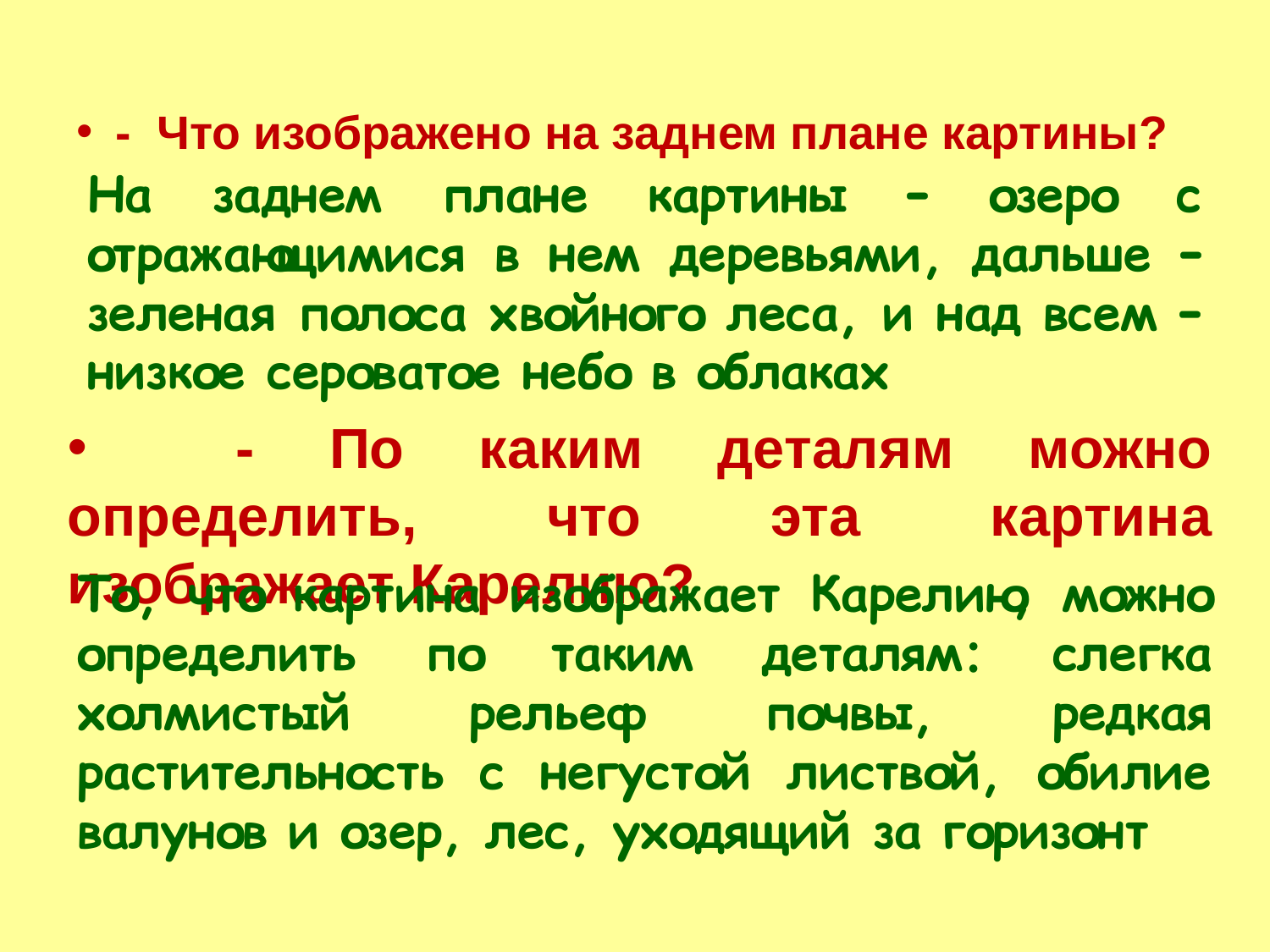

#
-  Что изображено на заднем плане картины?
На заднем плане картины – озеро с отражающимися в нем деревьями, дальше – зеленая полоса хвойного леса, и над всем – низкое сероватое небо в облаках
  - По каким деталям можно определить, что эта картина изображает Карелию?
То, что картина изображает Карелию, можно определить по таким деталям: слегка холмистый рельеф почвы, редкая растительность с негустой листвой, обилие валунов и озер, лес, уходящий за горизонт